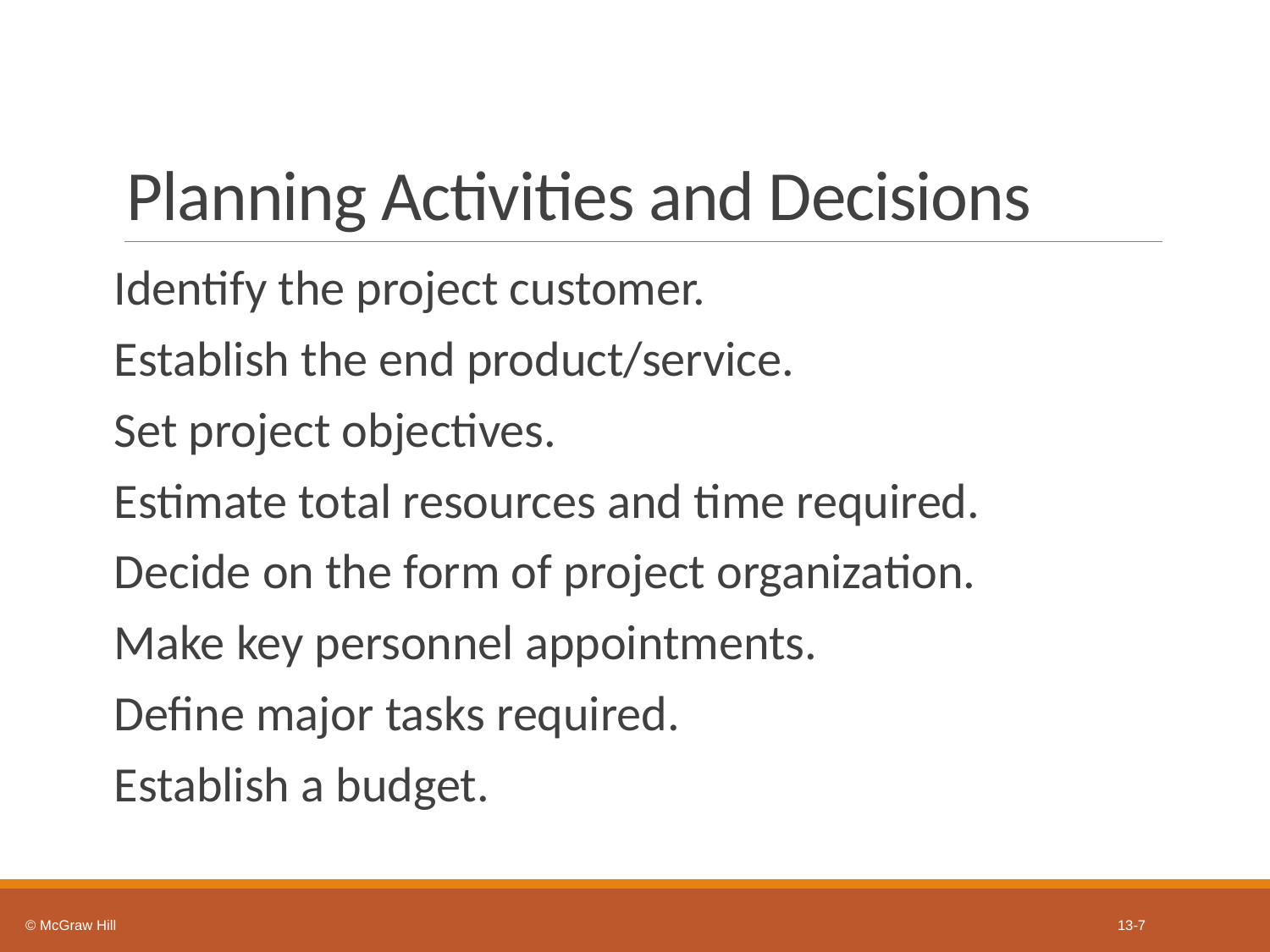

# Planning Activities and Decisions
Identify the project customer.
Establish the end product/service.
Set project objectives.
Estimate total resources and time required.
Decide on the form of project organization.
Make key personnel appointments.
Define major tasks required.
Establish a budget.